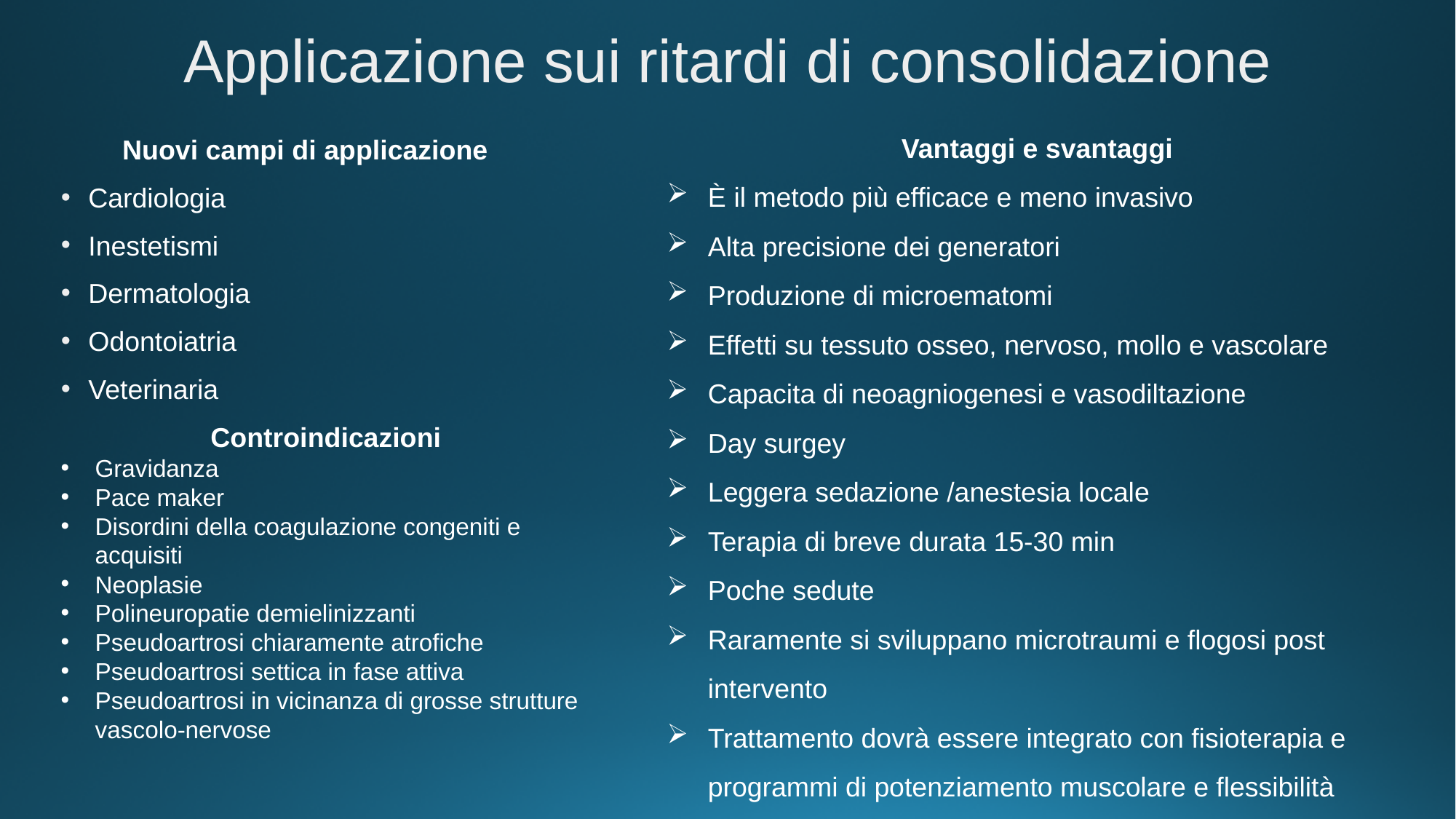

Applicazione sui ritardi di consolidazione
Vantaggi e svantaggi
È il metodo più efficace e meno invasivo
Alta precisione dei generatori
Produzione di microematomi
Effetti su tessuto osseo, nervoso, mollo e vascolare
Capacita di neoagniogenesi e vasodiltazione
Day surgey
Leggera sedazione /anestesia locale
Terapia di breve durata 15-30 min
Poche sedute
Raramente si sviluppano microtraumi e flogosi post intervento
Trattamento dovrà essere integrato con fisioterapia e programmi di potenziamento muscolare e flessibilità
Nuovi campi di applicazione
Cardiologia
Inestetismi
Dermatologia
Odontoiatria
Veterinaria
Controindicazioni
Gravidanza
Pace maker
Disordini della coagulazione congeniti e acquisiti
Neoplasie
Polineuropatie demielinizzanti
Pseudoartrosi chiaramente atrofiche
Pseudoartrosi settica in fase attiva
Pseudoartrosi in vicinanza di grosse strutture vascolo-nervose